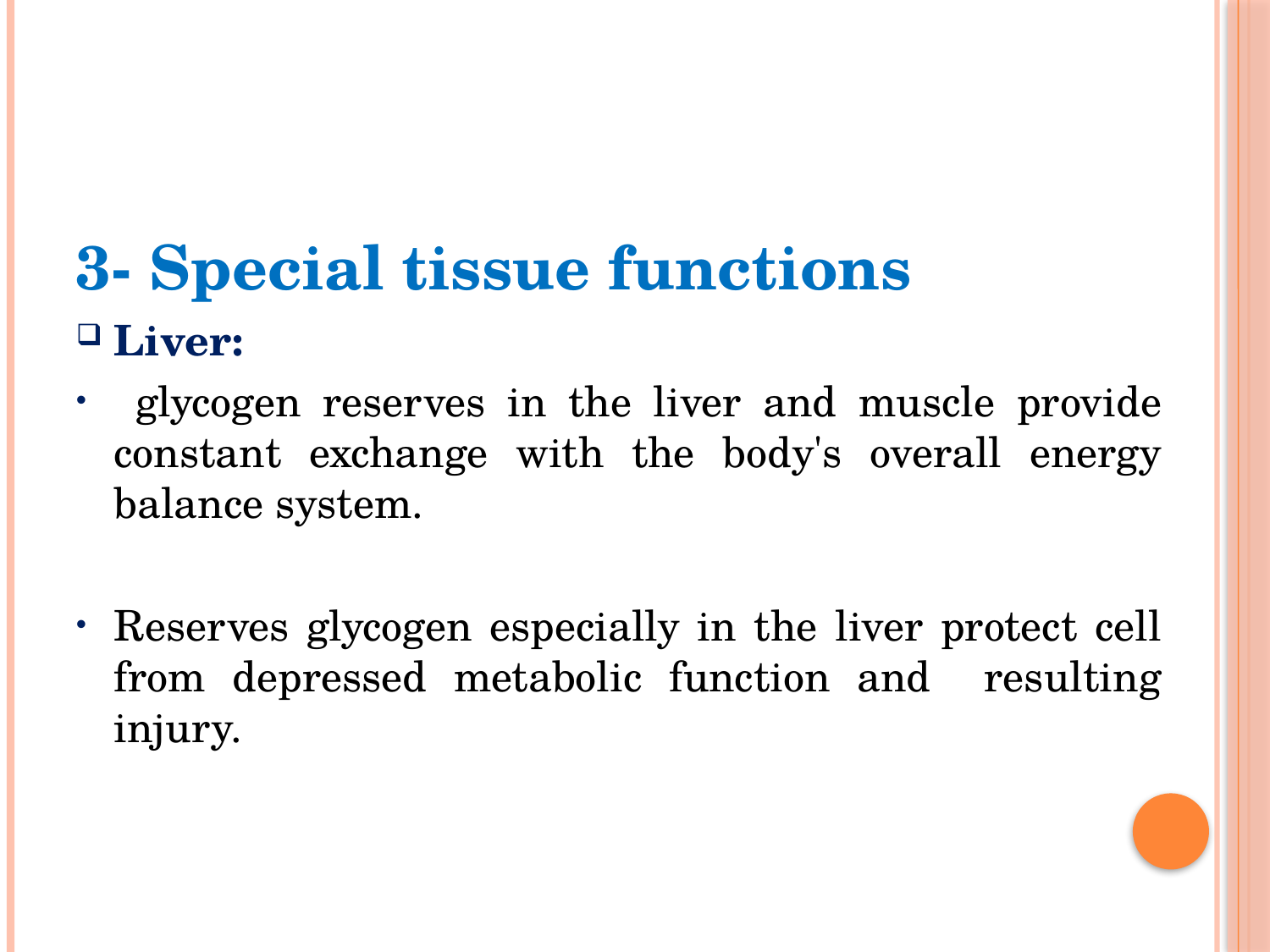

3- Special tissue functions
Liver:
 glycogen reserves in the liver and muscle provide constant exchange with the body's overall energy balance system.

Reserves glycogen especially in the liver protect cell from depressed metabolic function and  resulting injury.